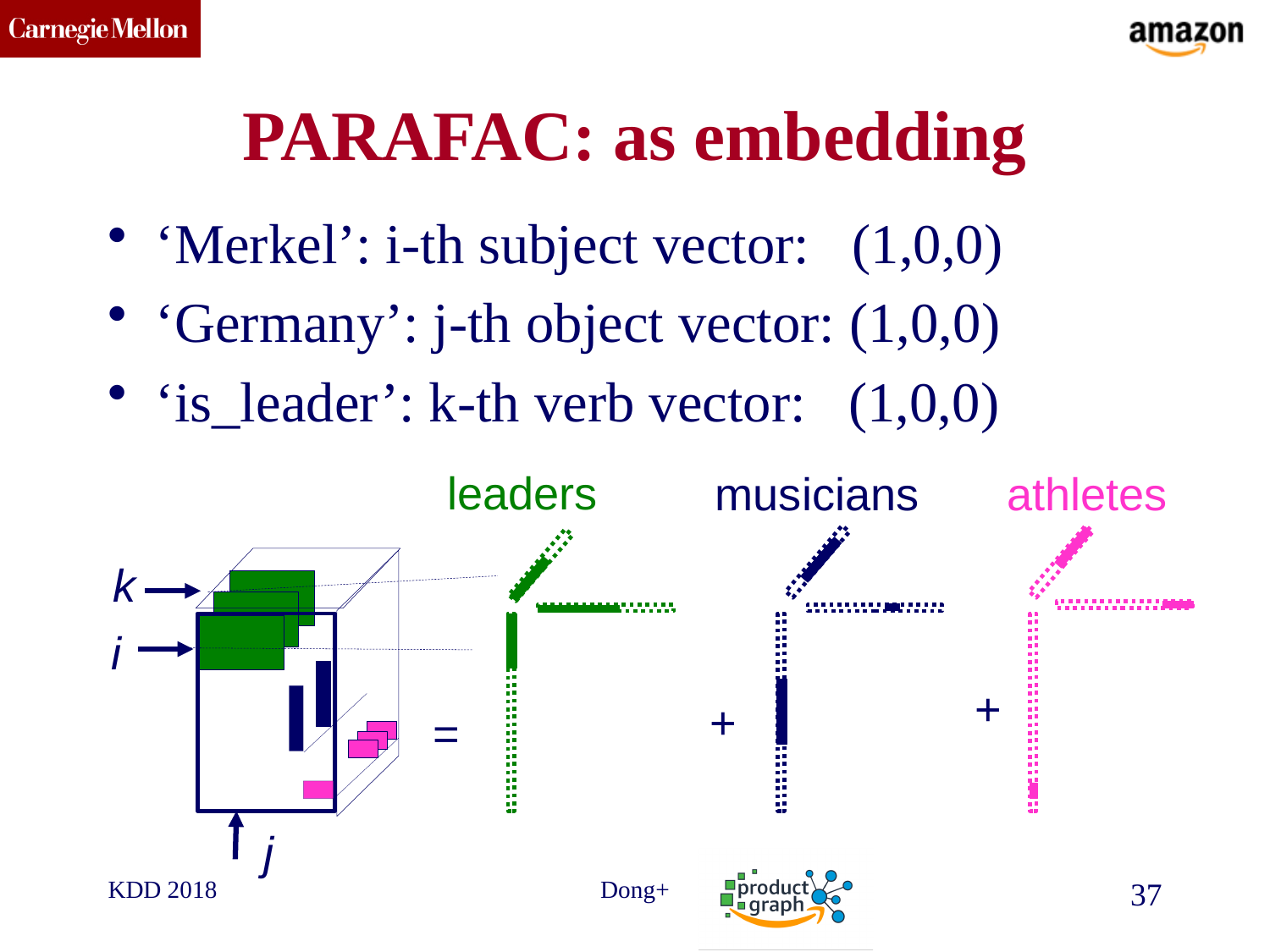

# PARAFAC: as embedding
‘Merkel’: i-th subject vector:   (1,0,0)
‘Germany’: j-th object vector: (1,0,0)
‘is_leader’: k-th verb vector:   (1,0,0)
leaders
musicians
athletes

k

i
+

+
=

j
KDD 2018
Dong+
37